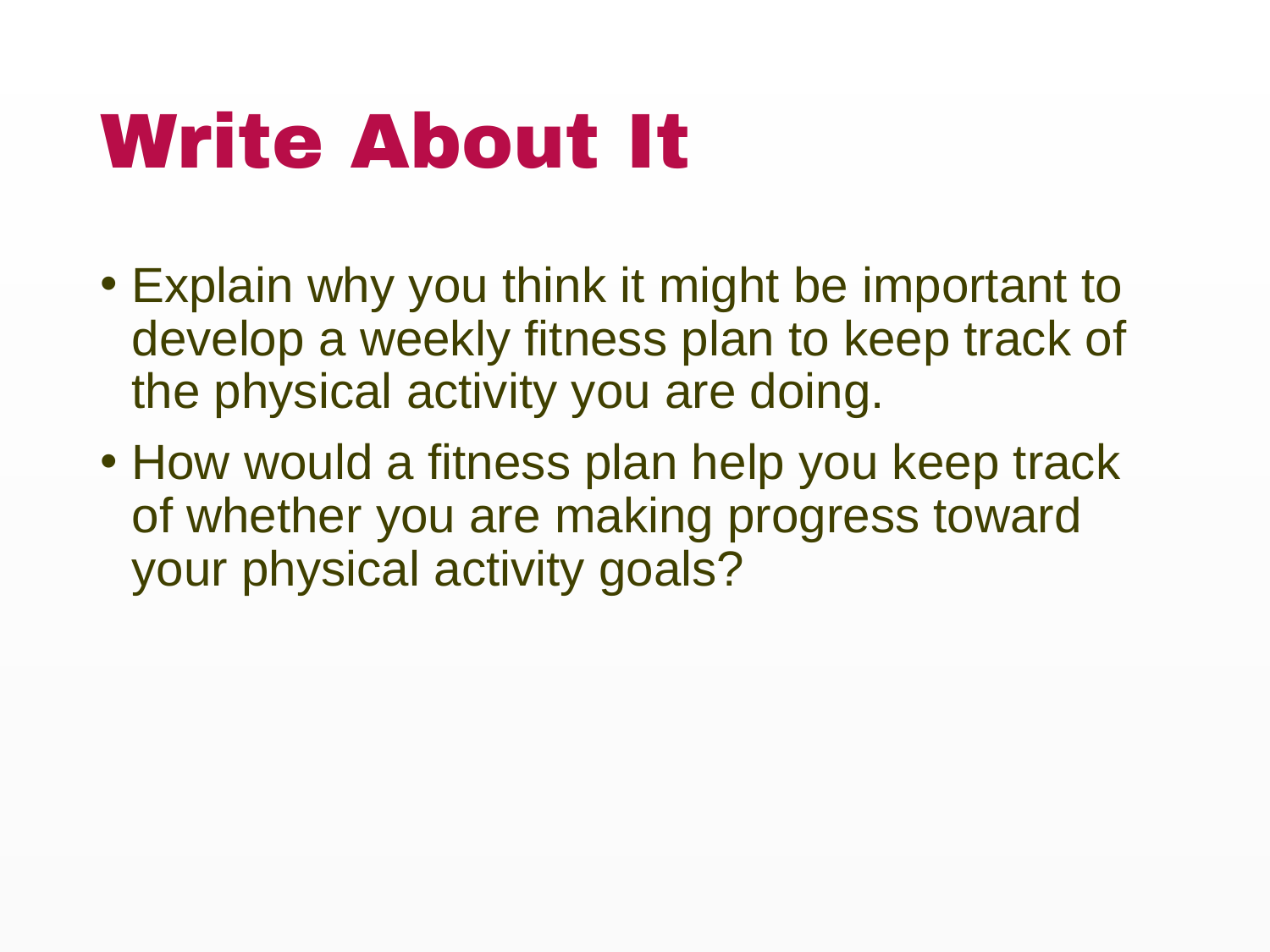

# Write About It
Explain why you think it might be important to develop a weekly fitness plan to keep track of the physical activity you are doing.
How would a fitness plan help you keep track of whether you are making progress toward your physical activity goals?